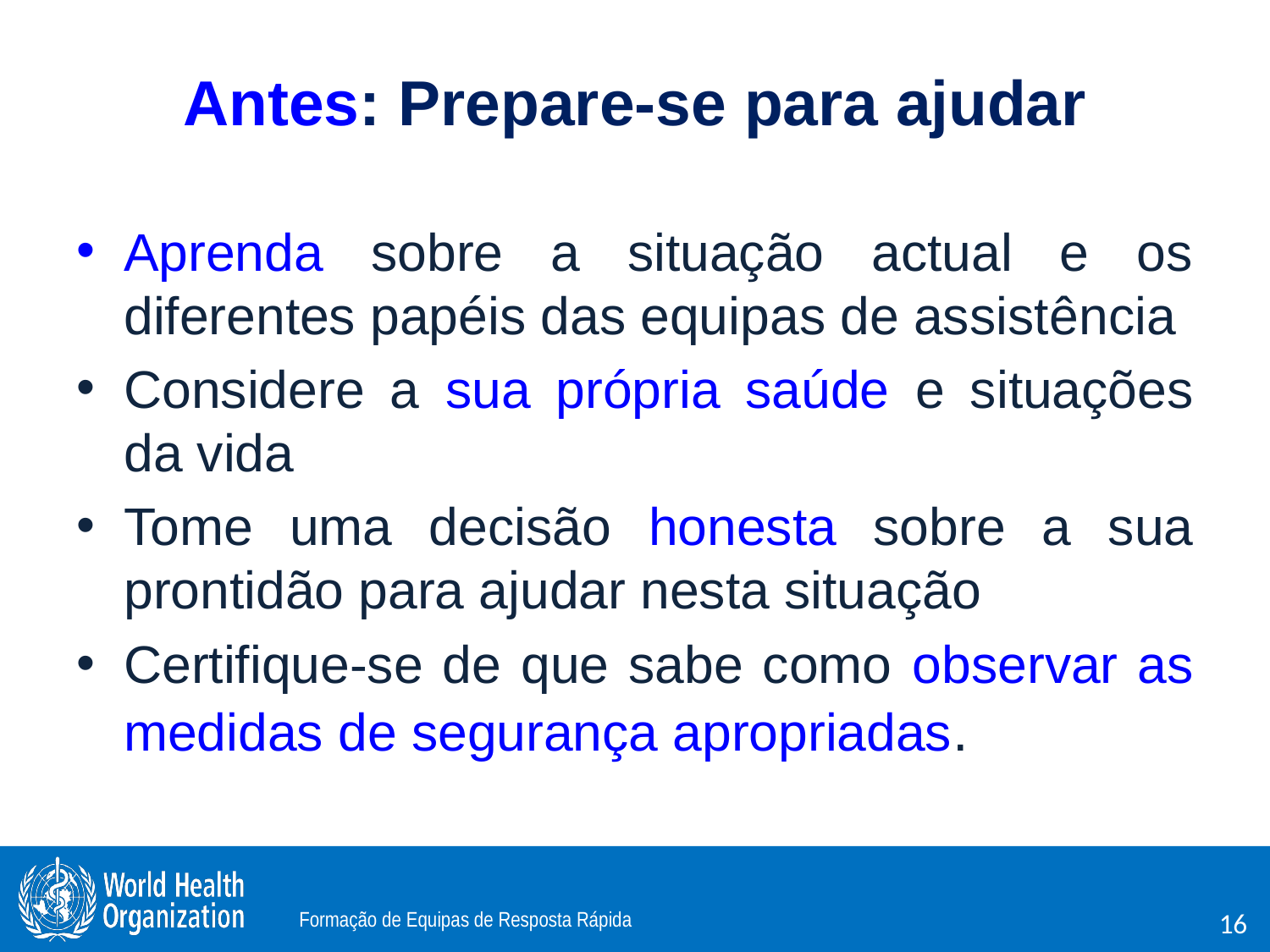

# Antes: Prepare-se para ajudar
Aprenda sobre a situação actual e os diferentes papéis das equipas de assistência
Considere a sua própria saúde e situações da vida
Tome uma decisão honesta sobre a sua prontidão para ajudar nesta situação
Certifique-se de que sabe como observar as medidas de segurança apropriadas.